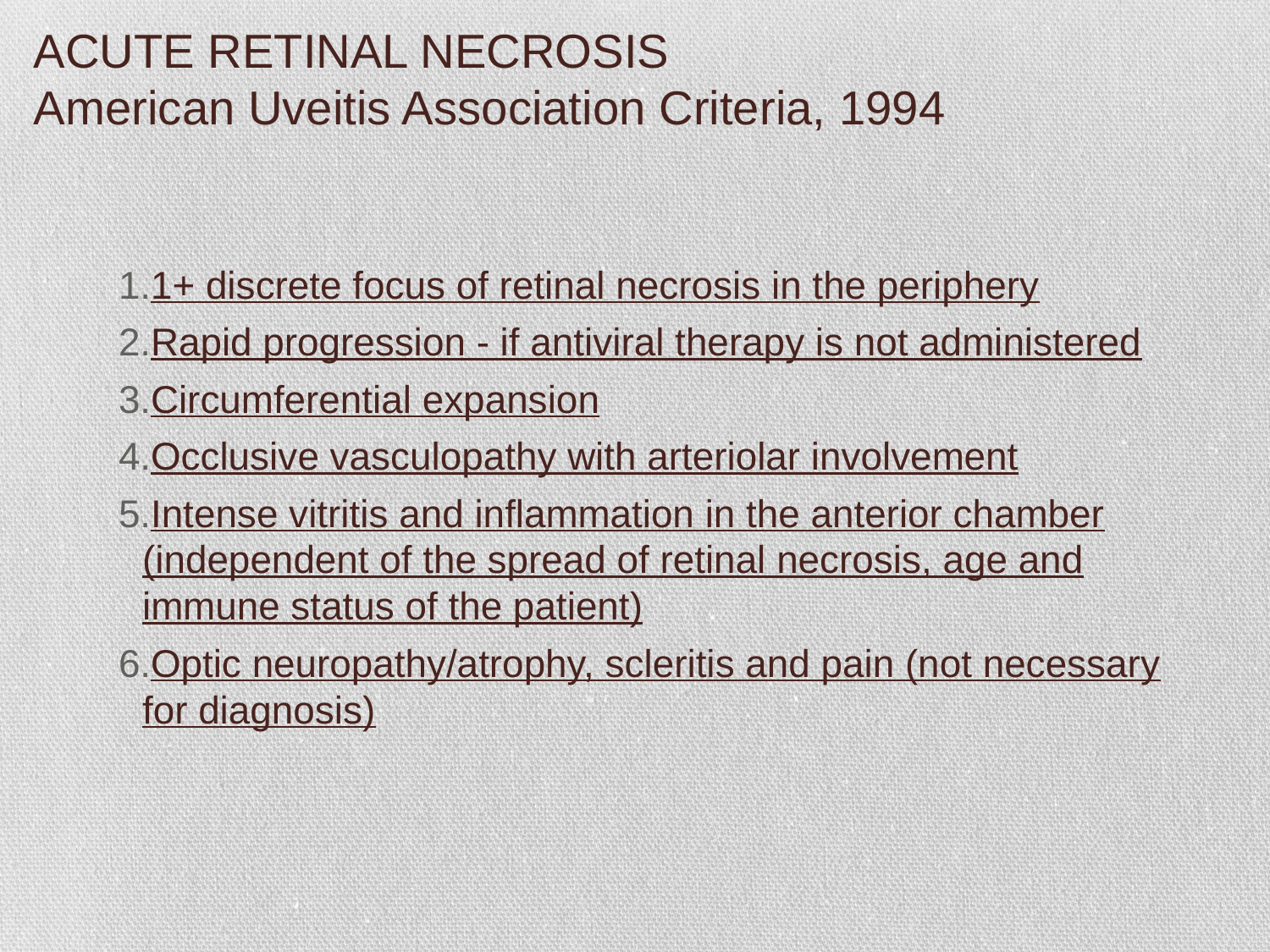

ACUTE RETINAL NECROSIS
American Uveitis Association Criteria, 1994

1+ discrete focus of retinal necrosis in the periphery
Rapid progression - if antiviral therapy is not administered
Circumferential expansion
Occlusive vasculopathy with arteriolar involvement
Intense vitritis and inflammation in the anterior chamber (independent of the spread of retinal necrosis, age and immune status of the patient)
Optic neuropathy/atrophy, scleritis and pain (not necessary for diagnosis)